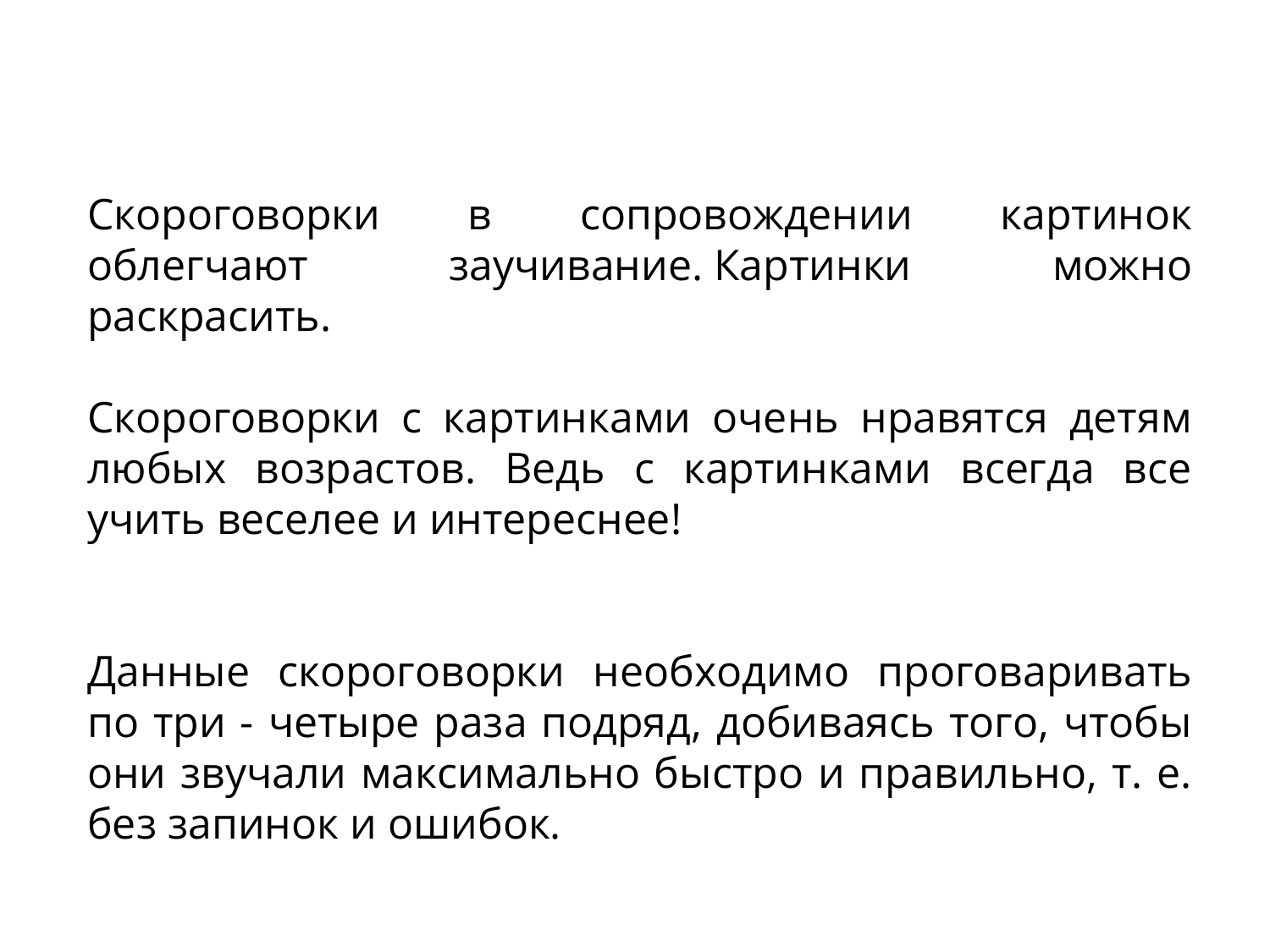

Скороговорки в сопровождении картинок облегчают заучивание. Картинки можно раскрасить.
Скороговорки с картинками очень нравятся детям любых возрастов. Ведь с картинками всегда все учить веселее и интереснее!

Данные скороговорки необходимо проговаривать по три - четыре раза подряд, добиваясь того, чтобы они звучали максимально быстро и правильно, т. е. без запинок и ошибок.